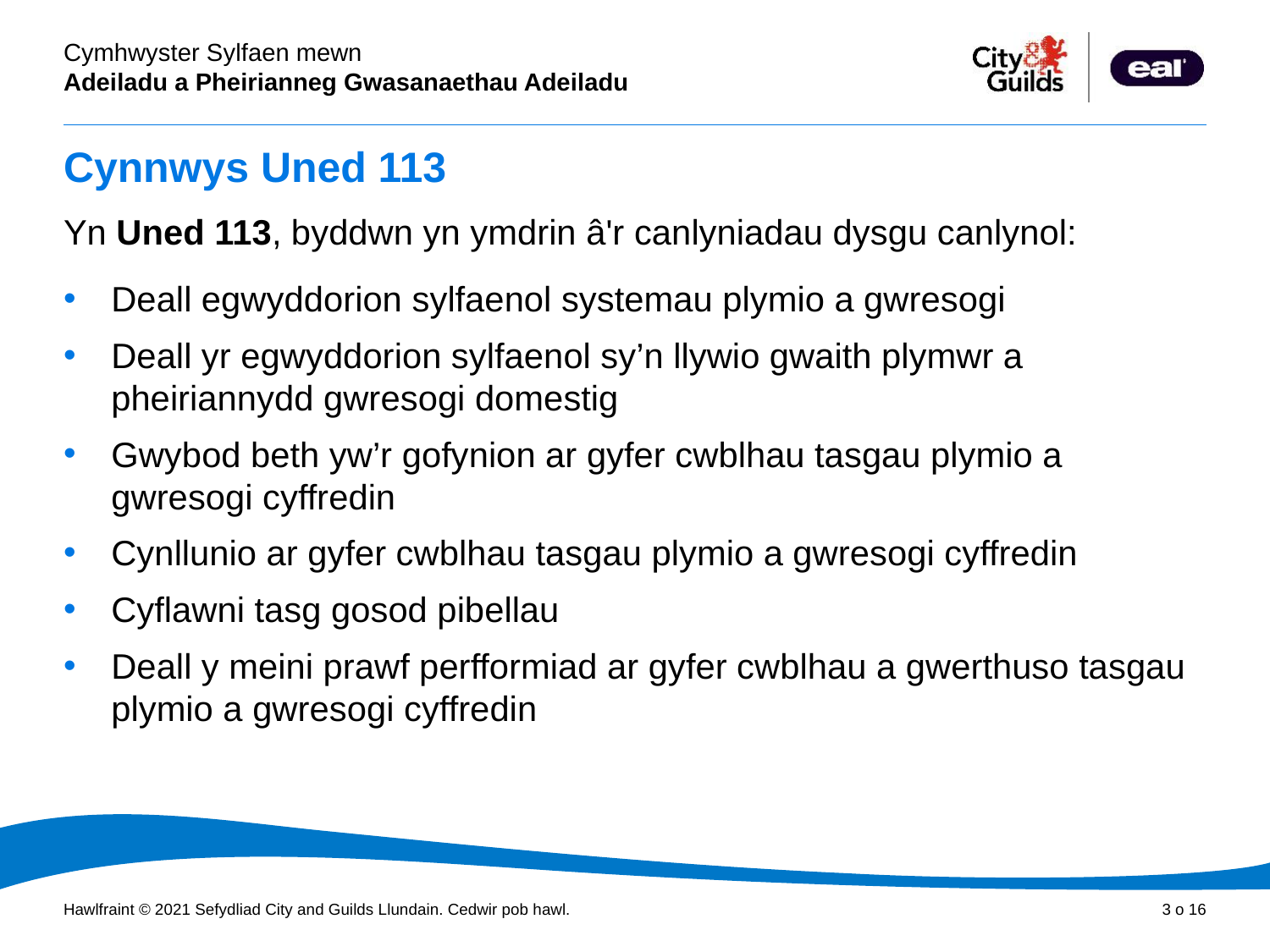

# Cynnwys Uned 113
Yn Uned 113, byddwn yn ymdrin â'r canlyniadau dysgu canlynol:
Deall egwyddorion sylfaenol systemau plymio a gwresogi
Deall yr egwyddorion sylfaenol sy’n llywio gwaith plymwr a pheiriannydd gwresogi domestig
Gwybod beth yw’r gofynion ar gyfer cwblhau tasgau plymio a gwresogi cyffredin
Cynllunio ar gyfer cwblhau tasgau plymio a gwresogi cyffredin
Cyflawni tasg gosod pibellau
Deall y meini prawf perfformiad ar gyfer cwblhau a gwerthuso tasgau plymio a gwresogi cyffredin